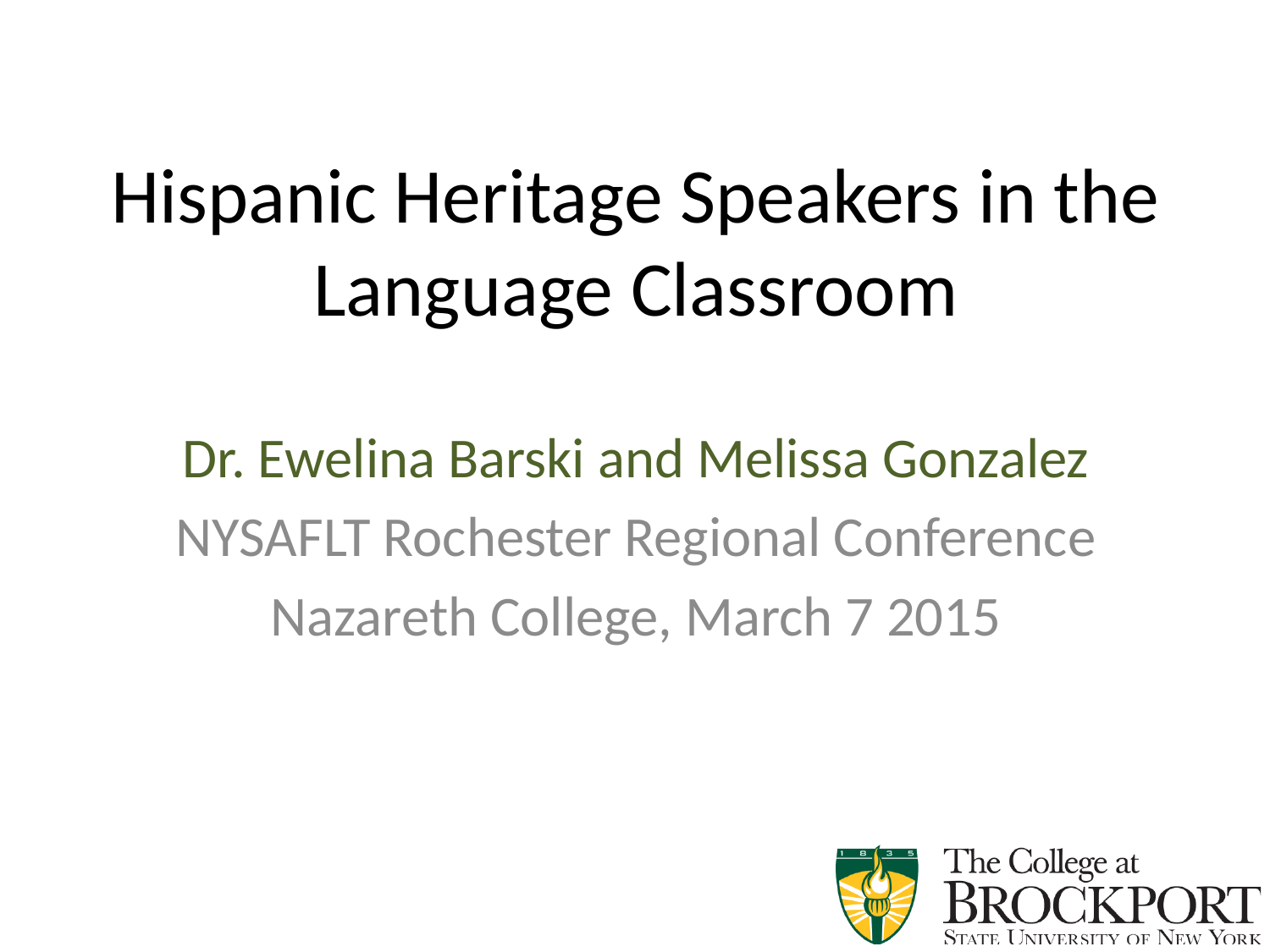

# Hispanic Heritage Speakers in the Language Classroom
Dr. Ewelina Barski and Melissa Gonzalez
NYSAFLT Rochester Regional Conference
Nazareth College, March 7 2015